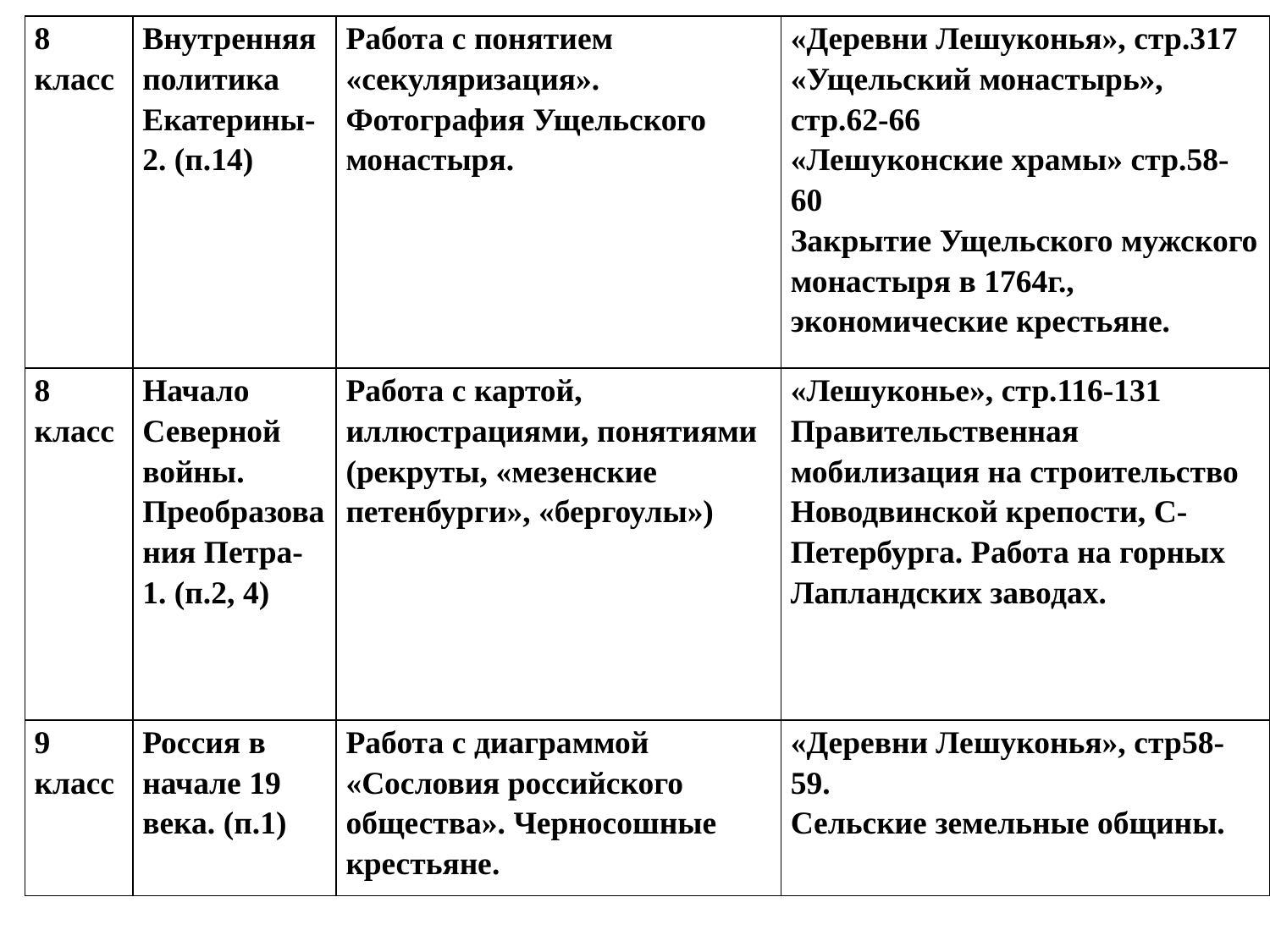

| 8 класс | Внутренняя политика Екатерины-2. (п.14) | Работа с понятием «секуляризация». Фотография Ущельского монастыря. | «Деревни Лешуконья», стр.317 «Ущельский монастырь», стр.62-66 «Лешуконские храмы» стр.58-60 Закрытие Ущельского мужского монастыря в 1764г., экономические крестьяне. |
| --- | --- | --- | --- |
| 8 класс | Начало Северной войны. Преобразования Петра-1. (п.2, 4) | Работа с картой, иллюстрациями, понятиями (рекруты, «мезенские петенбурги», «бергоулы») | «Лешуконье», стр.116-131 Правительственная мобилизация на строительство Новодвинской крепости, С-Петербурга. Работа на горных Лапландских заводах. |
| 9 класс | Россия в начале 19 века. (п.1) | Работа с диаграммой «Сословия российского общества». Черносошные крестьяне. | «Деревни Лешуконья», стр58-59. Сельские земельные общины. |
#